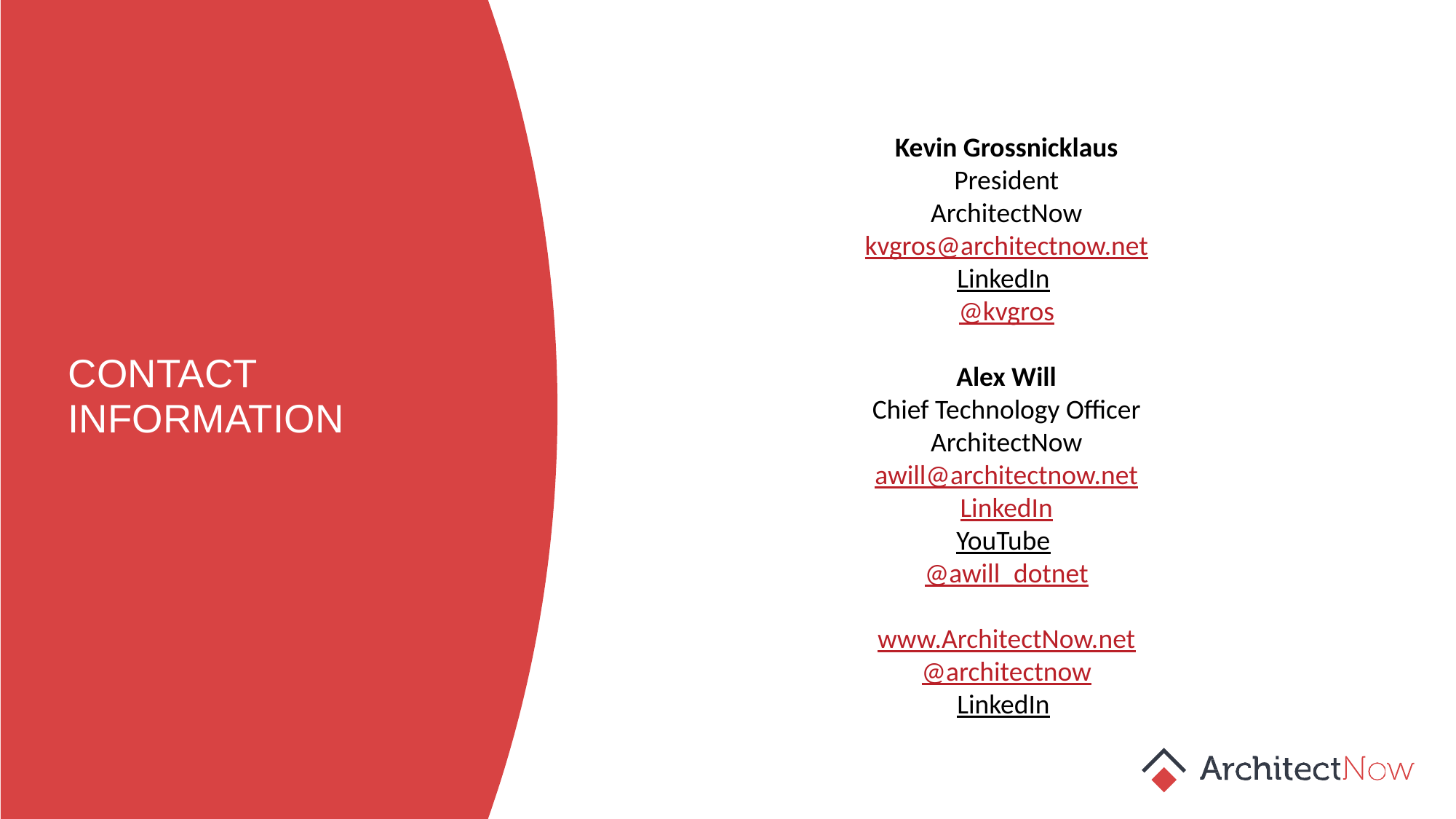

Kevin Grossnicklaus
President
ArchitectNow
kvgros@architectnow.net
LinkedIn
@kvgros

Alex Will
Chief Technology Officer
ArchitectNow
awill@architectnow.net
LinkedIn
YouTube
@awill_dotnet

www.ArchitectNow.net
@architectnow
LinkedIn
CONTACT INFORMATION